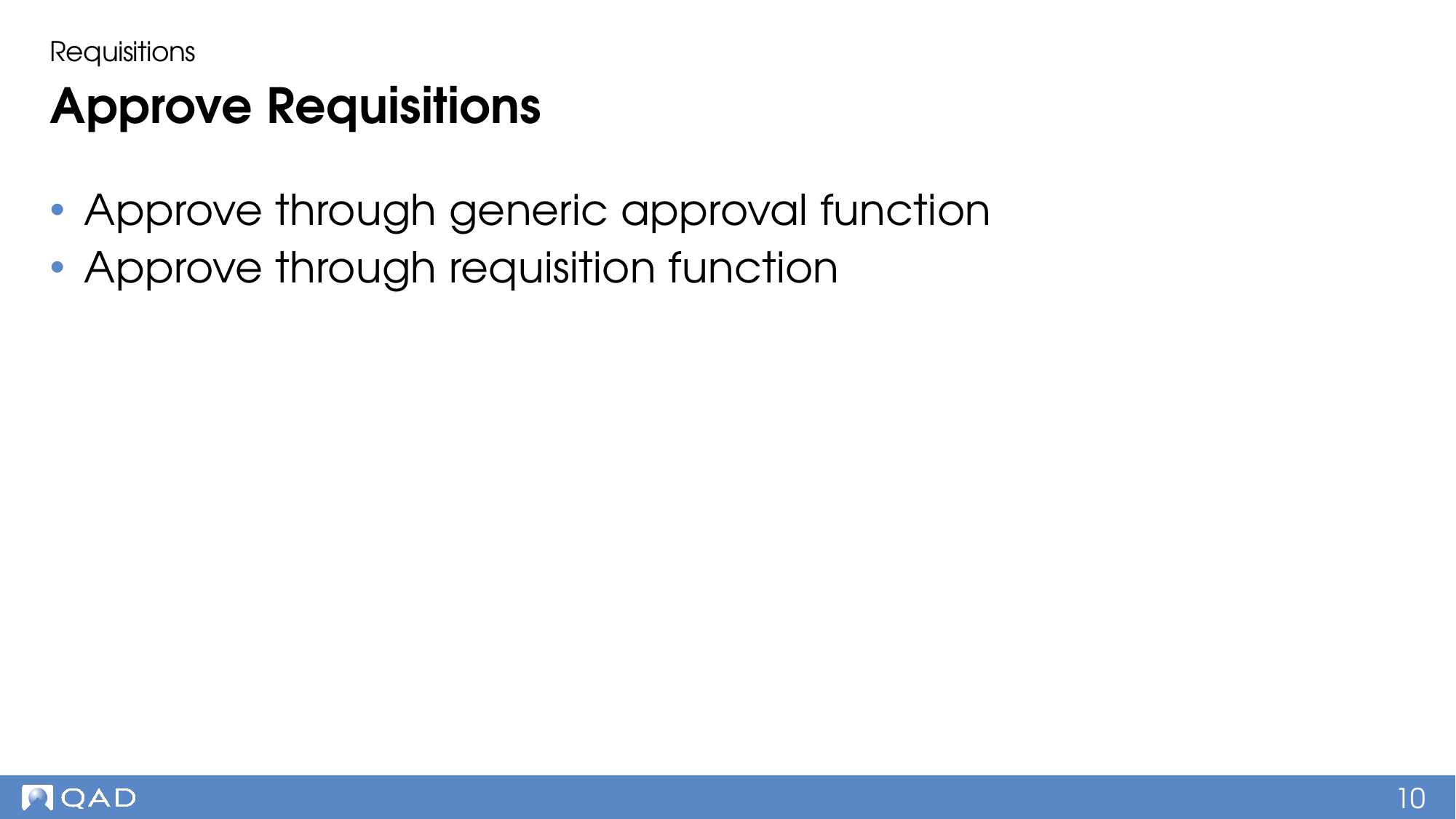

Requisitions
# Approve Requisitions
Approve through generic approval function
Approve through requisition function

10